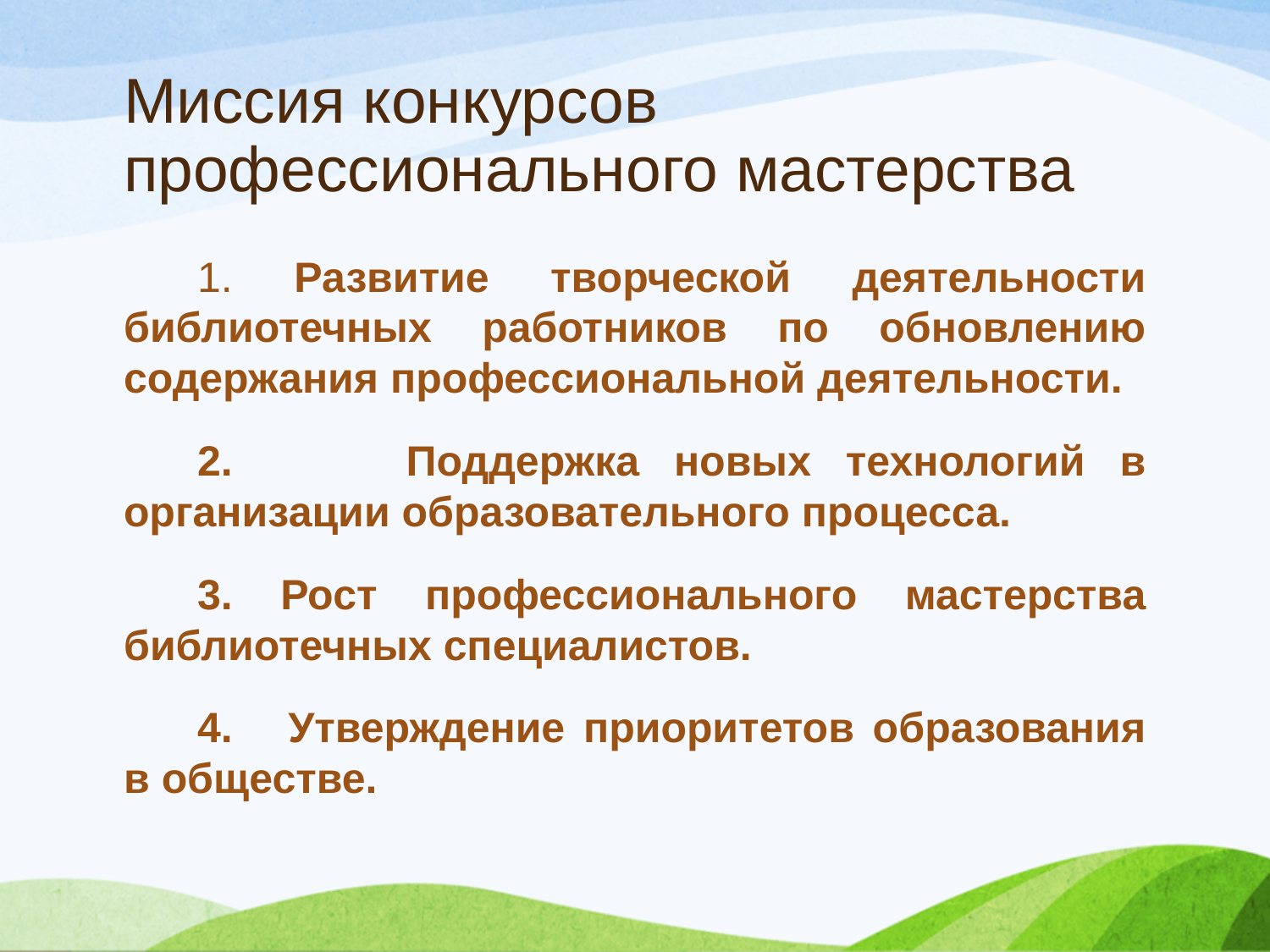

# Миссия конкурсов профессионального мастерства
1. Развитие творческой деятельности библиотечных работников по обновлению содержания профессиональной деятельности.
2.     Поддержка новых технологий в организации образовательного процесса.
3. Рост профессионального мастерства библиотечных специалистов.
4.   Утверждение приоритетов образования в обществе.